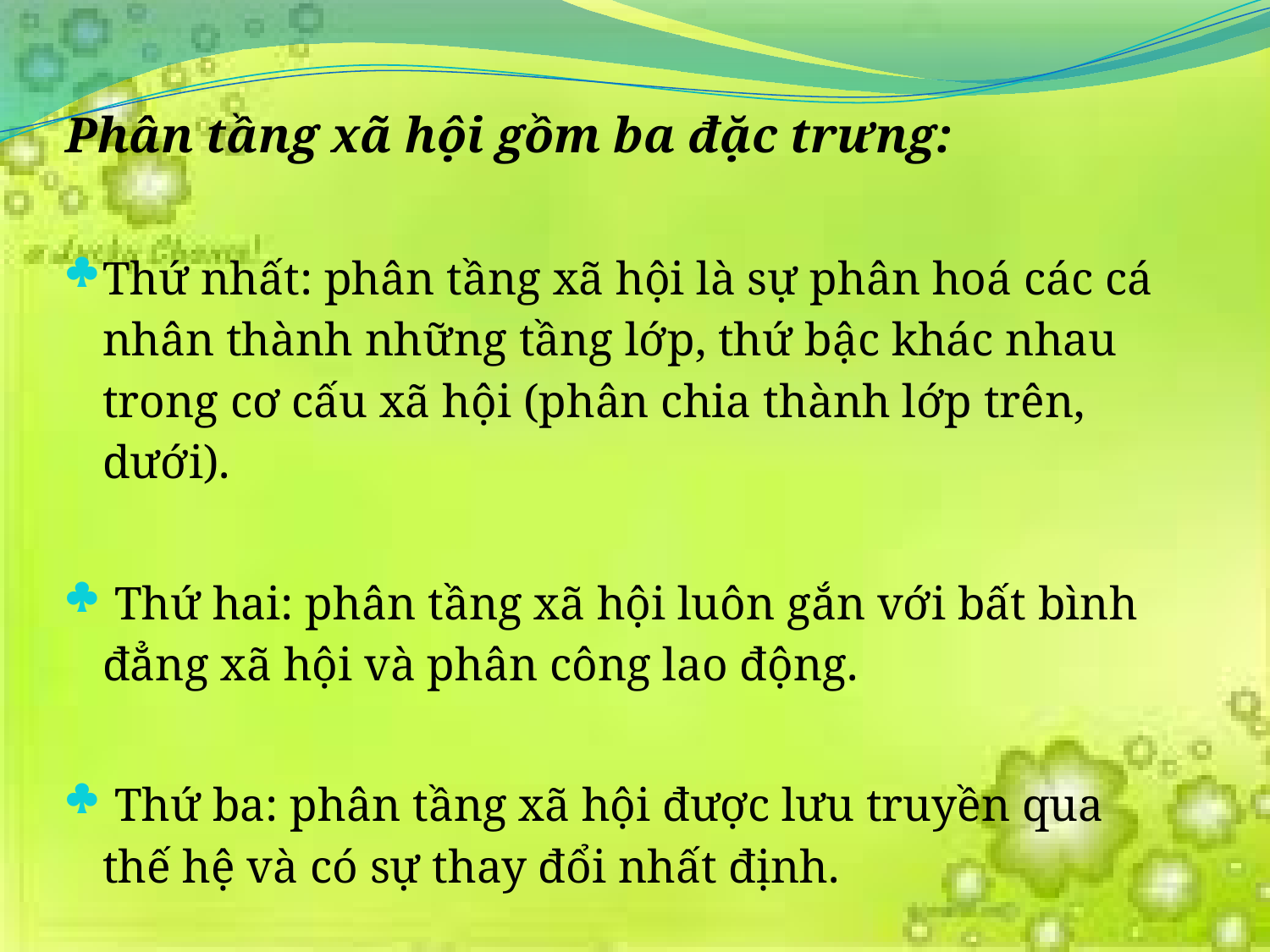

Phân tầng xã hội gồm ba đặc trưng:

Thứ nhất: phân tầng xã hội là sự phân hoá các cá nhân thành những tầng lớp, thứ bậc khác nhau trong cơ cấu xã hội (phân chia thành lớp trên, dưới).

 Thứ hai: phân tầng xã hội luôn gắn với bất bình đẳng xã hội và phân công lao động.

 Thứ ba: phân tầng xã hội được lưu truyền qua thế hệ và có sự thay đổi nhất định.
#